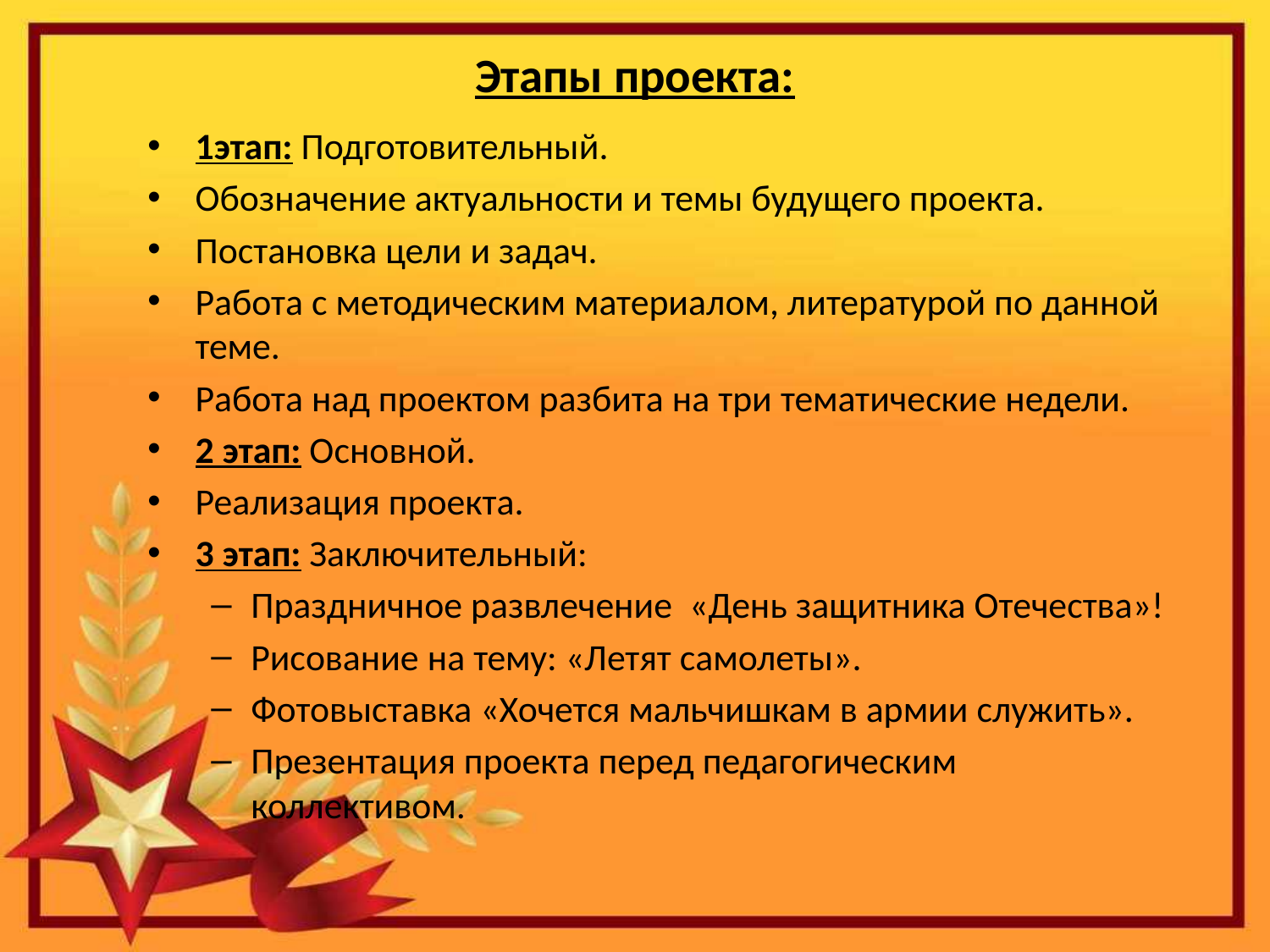

# Этапы проекта:
1этап: Подготовительный.
Обозначение актуальности и темы будущего проекта.
Постановка цели и задач.
Работа с методическим материалом, литературой по данной теме.
Работа над проектом разбита на три тематические недели.
2 этап: Основной.
Реализация проекта.
3 этап: Заключительный:
Праздничное развлечение  «День защитника Отечества»!
Рисование на тему: «Летят самолеты».
Фотовыставка «Хочется мальчишкам в армии служить».
Презентация проекта перед педагогическим коллективом.